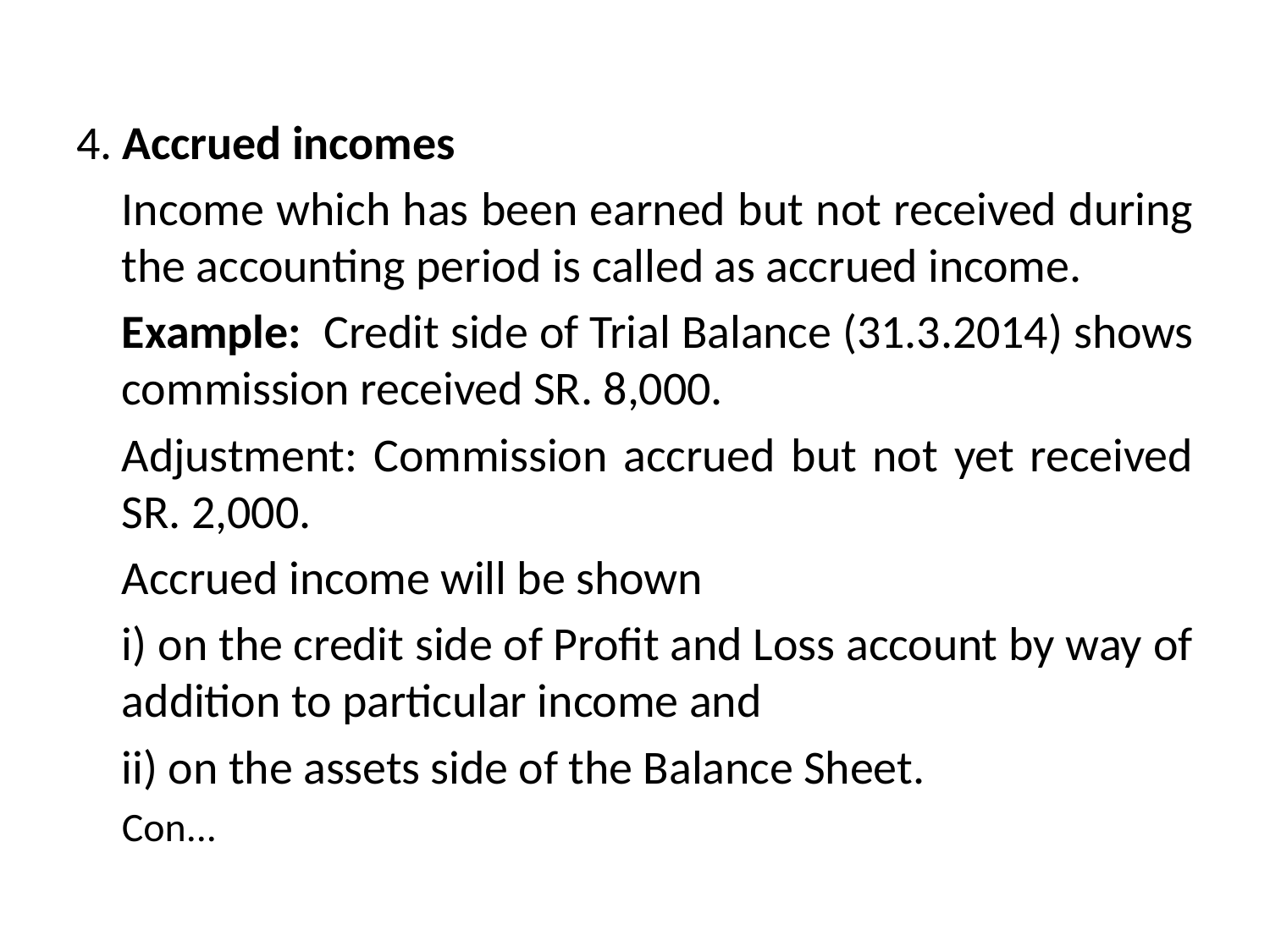

4. Accrued incomes
	Income which has been earned but not received during the accounting period is called as accrued income.
	Example:  Credit side of Trial Balance (31.3.2014) shows commission received SR. 8,000.
	Adjustment: Commission accrued but not yet received SR. 2,000.
	Accrued income will be shown
	i) on the credit side of Profit and Loss account by way of addition to particular income and
	ii) on the assets side of the Balance Sheet.
									Con...